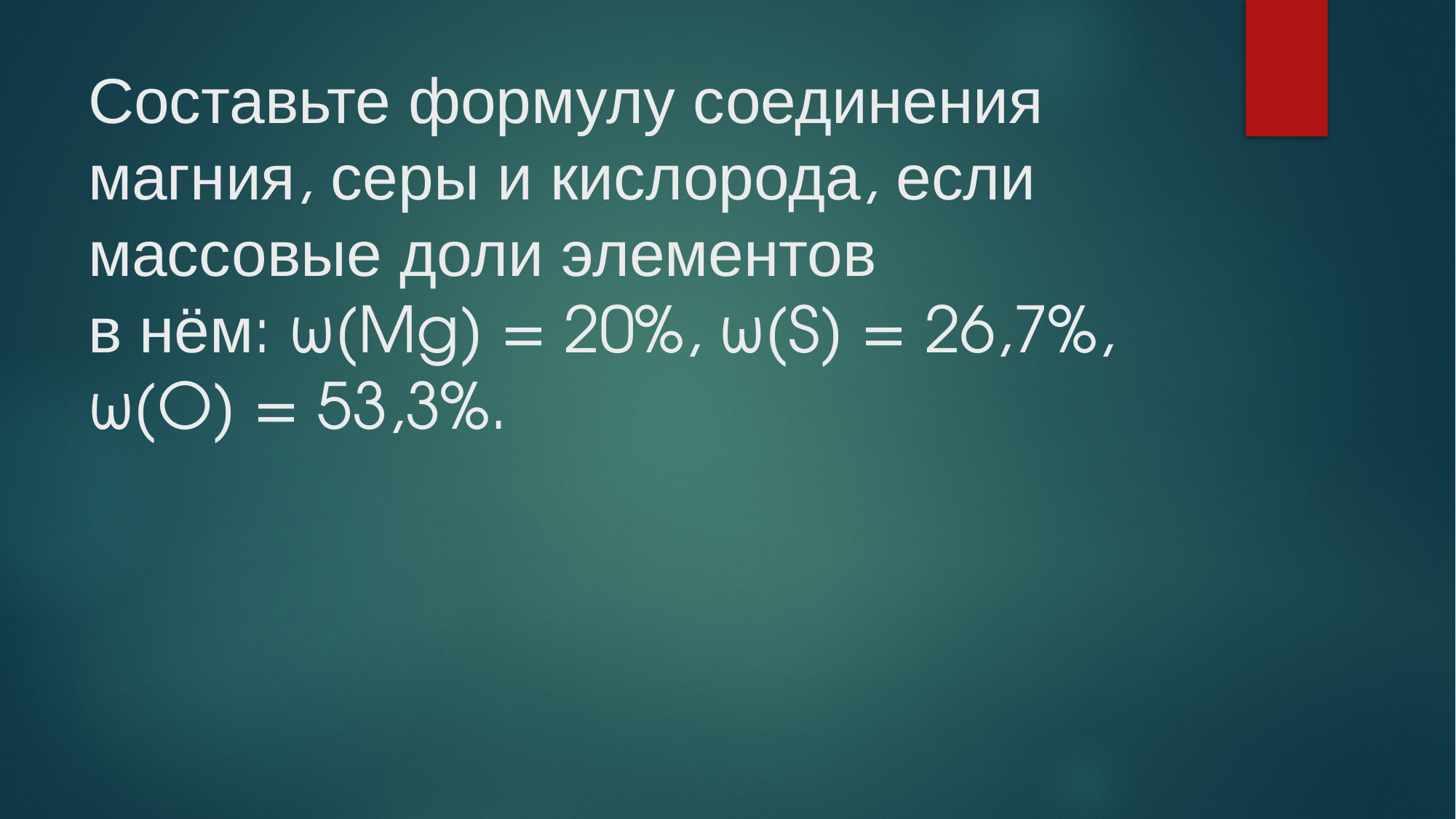

# Составьте формулу соединения магния, серы и кислорода, если массовые доли элементов в нём: ω(Mg) = 20%, ω(S) = 26,7%, ω(O) = 53,3%.